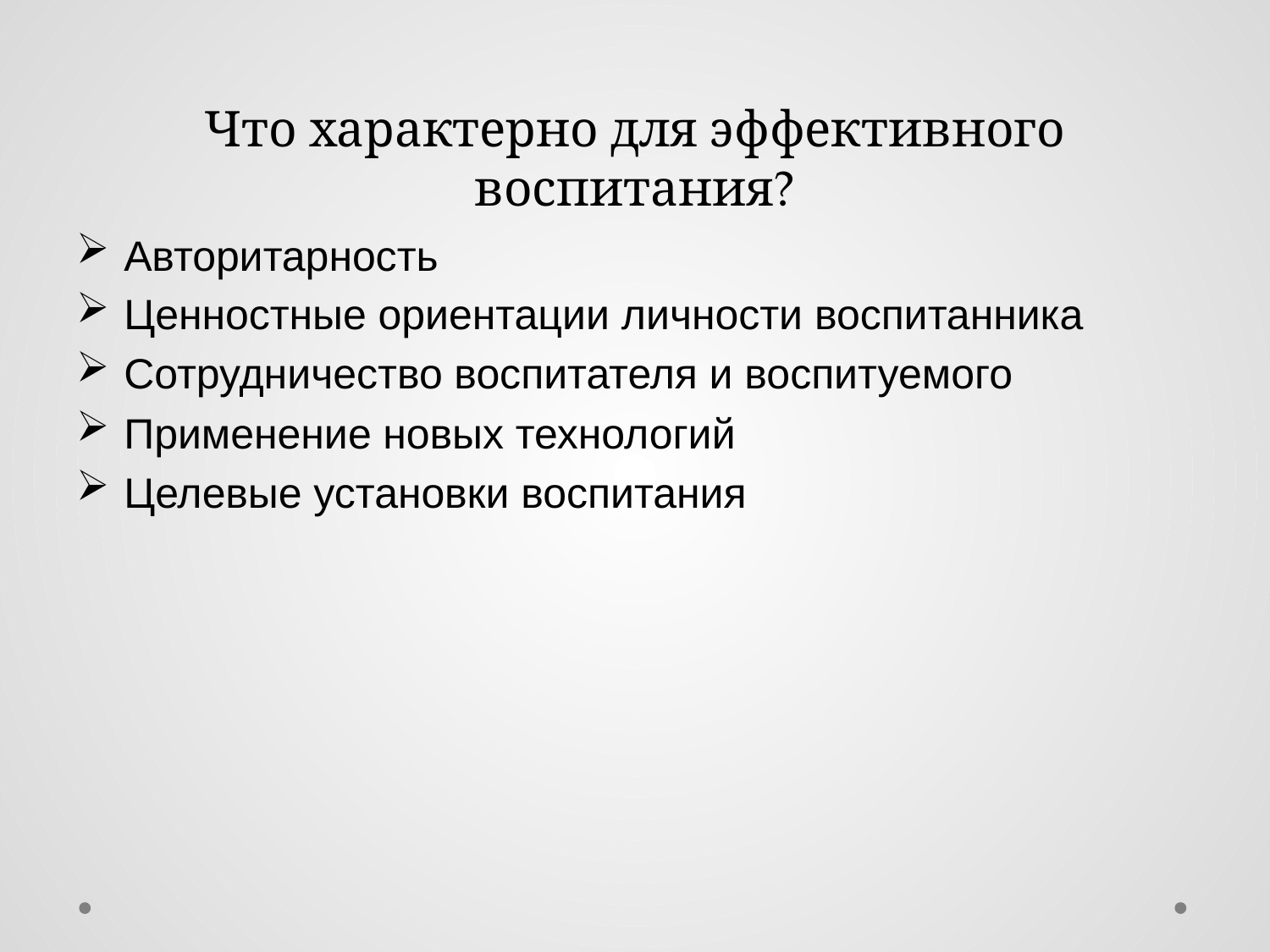

# Что характерно для эффективного воспитания?
Авторитарность
Ценностные ориентации личности воспитанника
Сотрудничество воспитателя и воспитуемого
Применение новых технологий
Целевые установки воспитания